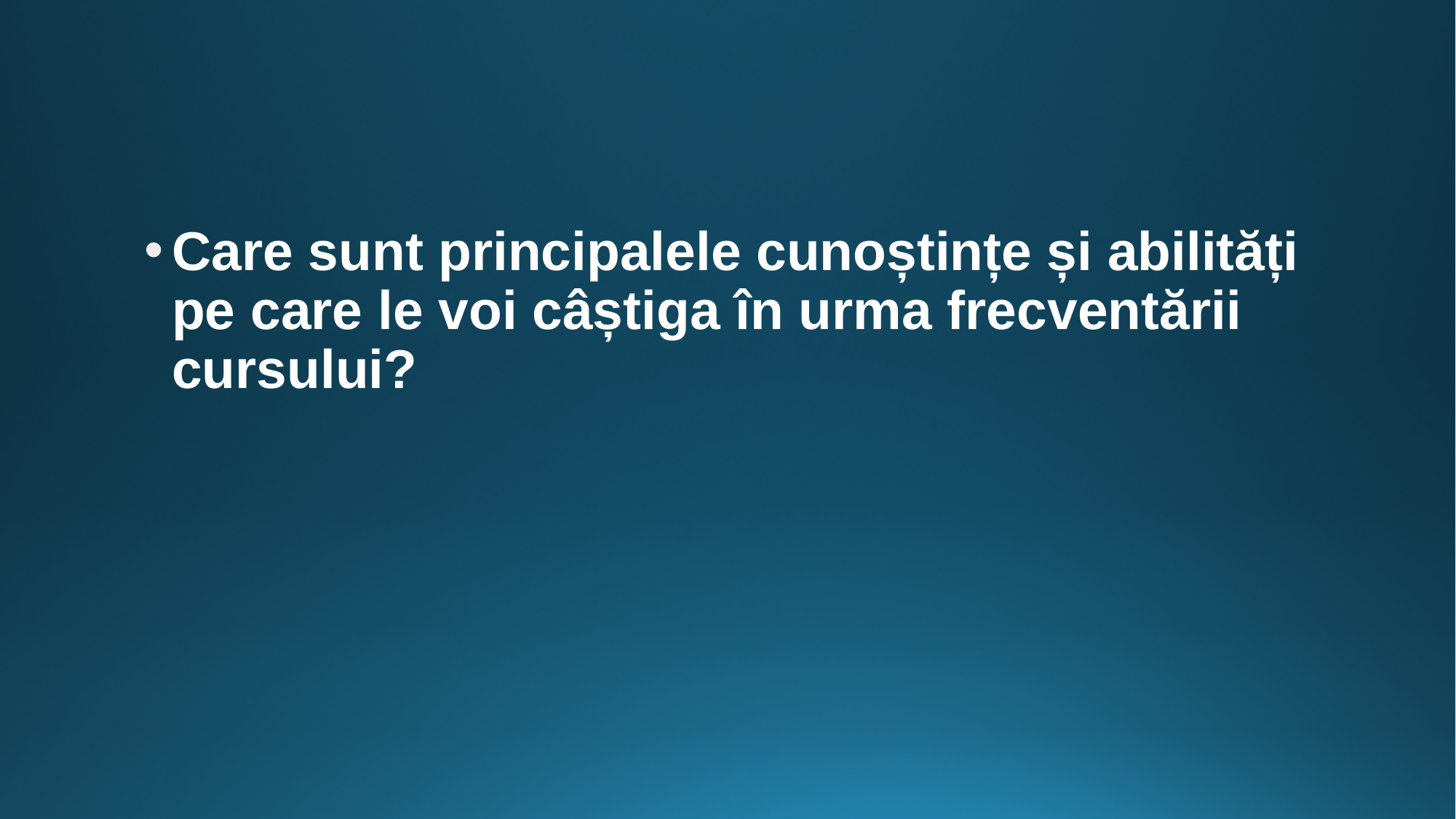

#
Care sunt principalele cunoștințe și abilități pe care le voi câștiga în urma frecventării cursului?